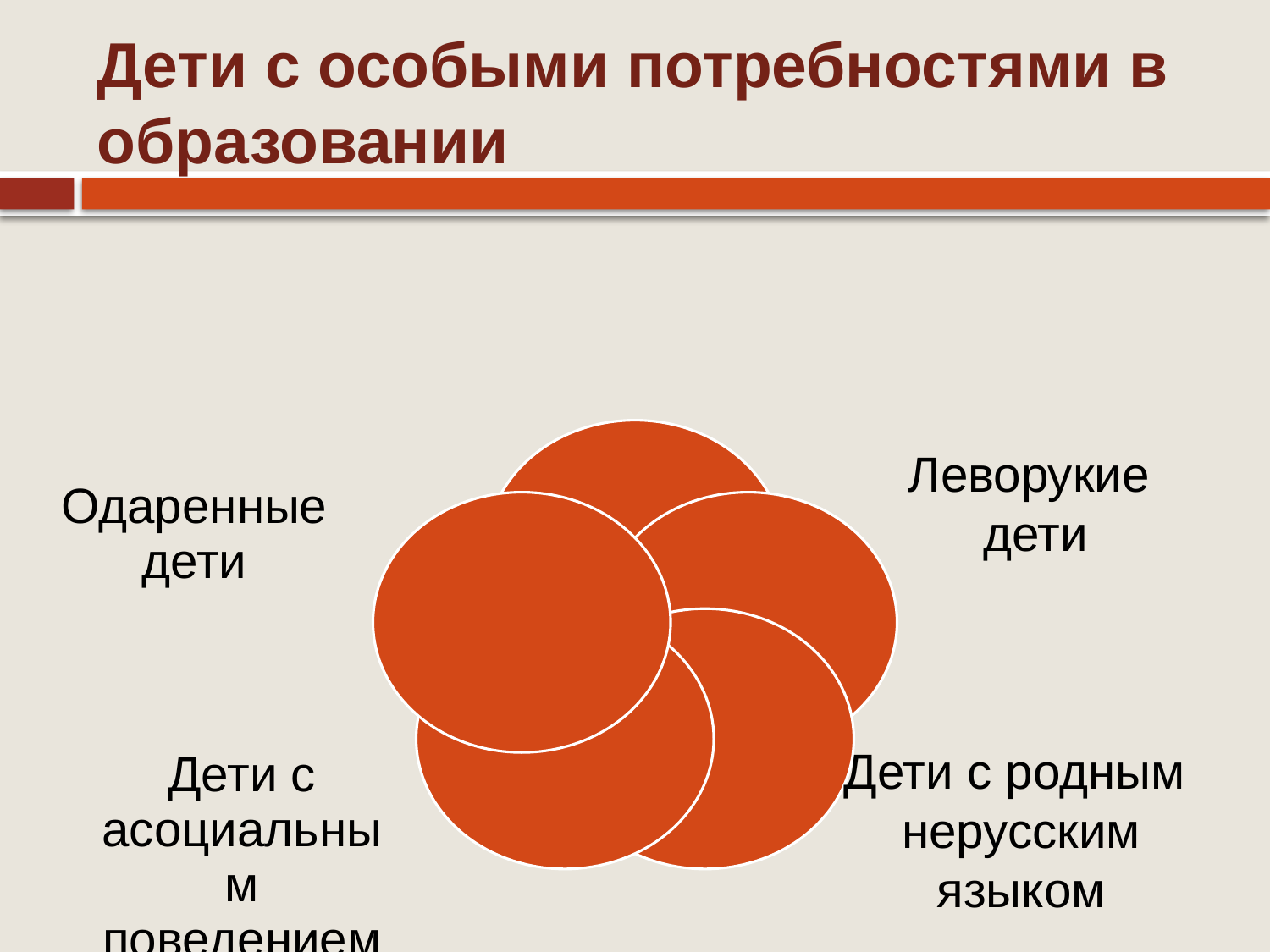

# Дети с особыми потребностями в образовании
Одаренные дети
Леворукие
дети
Дети с родным
нерусским
языком